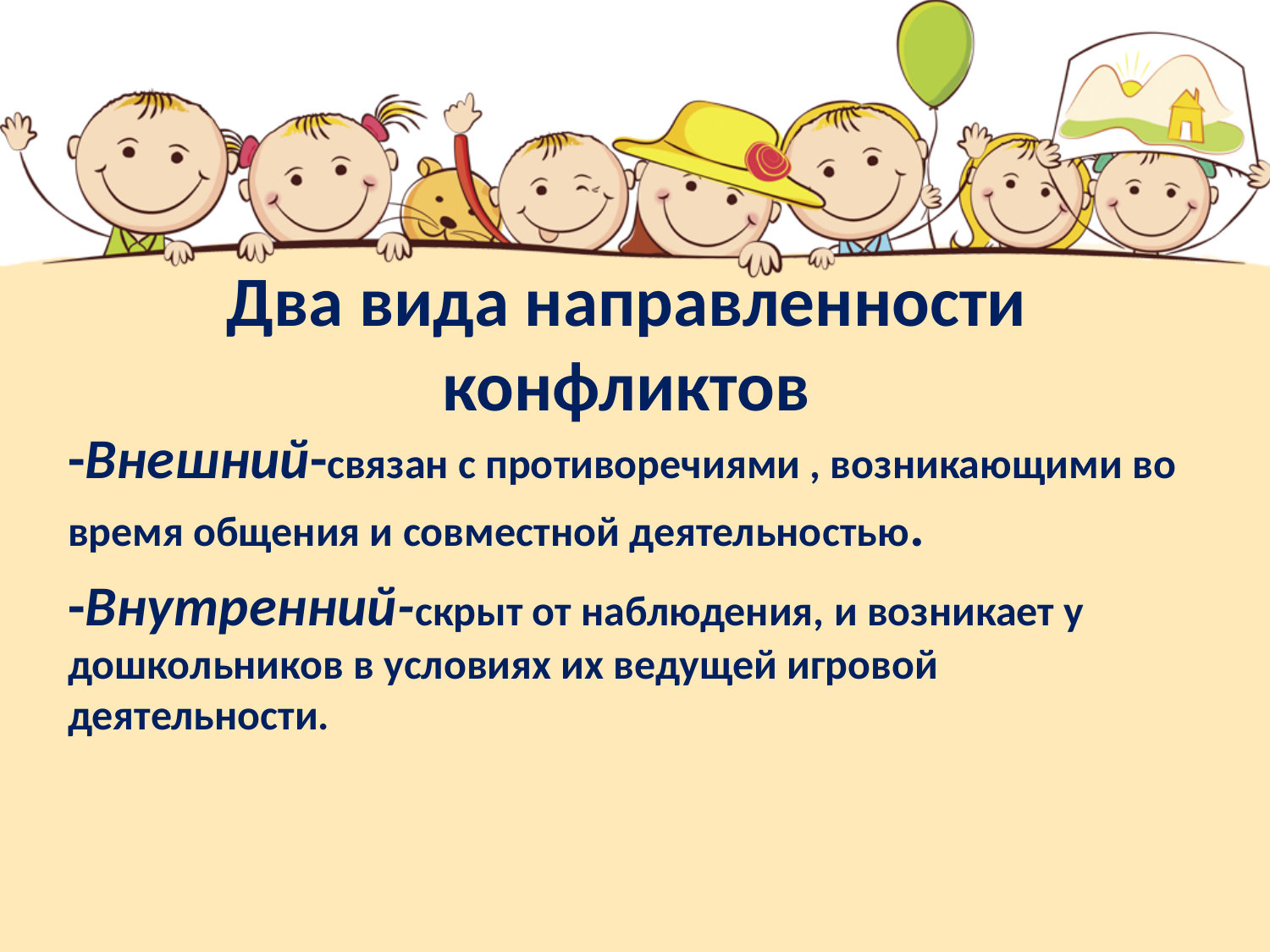

# Два вида направленности конфликтов
-Внешний-связан с противоречиями , возникающими во время общения и совместной деятельностью.
-Внутренний-скрыт от наблюдения, и возникает у дошкольников в условиях их ведущей игровой деятельности.